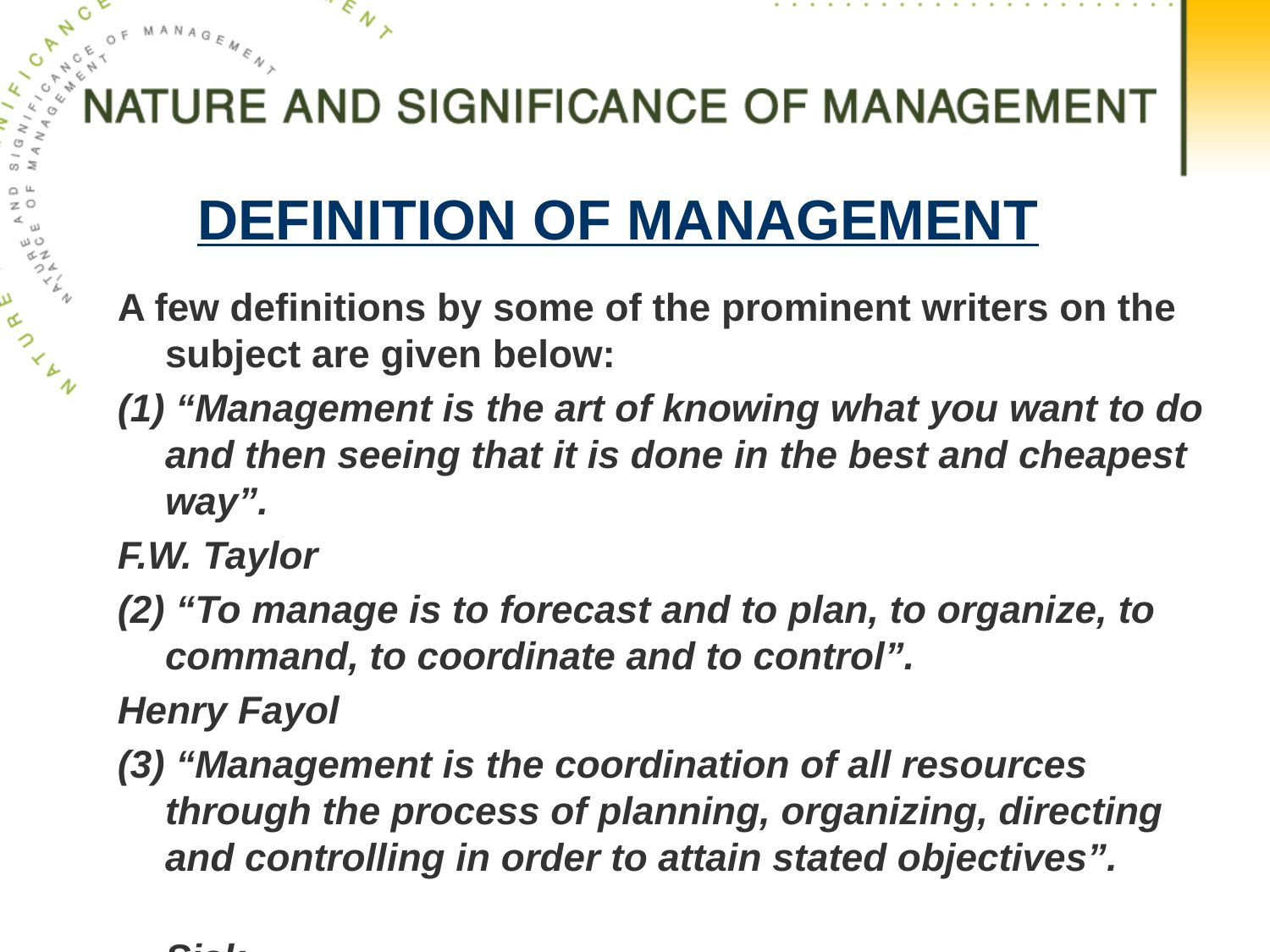

DEFINITION OF MANAGEMENT
A few definitions by some of the prominent writers on the subject are given below:
(1) “Management is the art of knowing what you want to do and then seeing that it is done in the best and cheapest way”.
F.W. Taylor
(2) “To manage is to forecast and to plan, to organize, to command, to coordinate and to control”.
Henry Fayol
(3) “Management is the coordination of all resources through the process of planning, organizing, directing and controlling in order to attain stated objectives”.
									Sisk